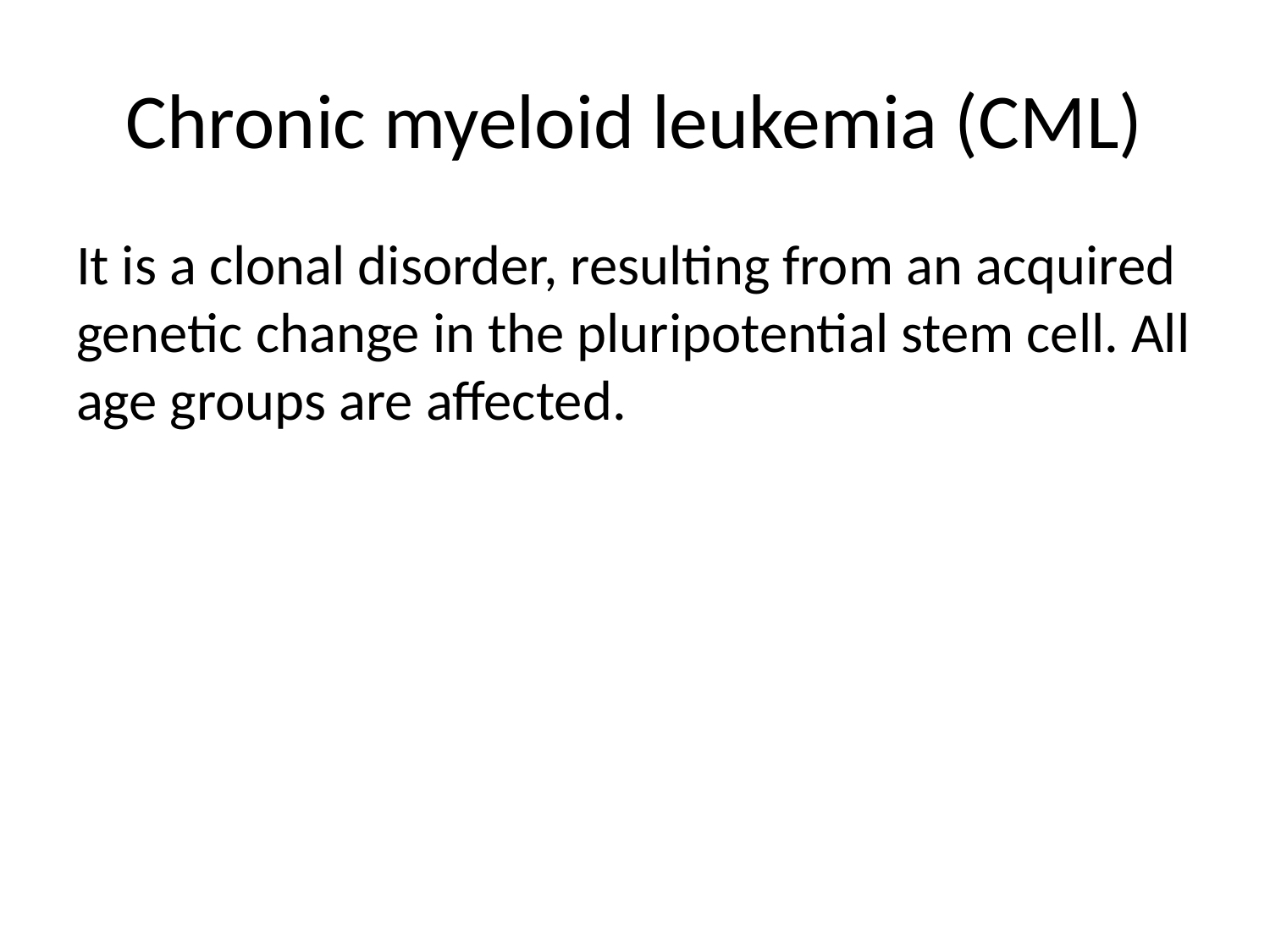

# Chronic myeloid leukemia (CML)
It is a clonal disorder, resulting from an acquired genetic change in the pluripotential stem cell. All age groups are affected.